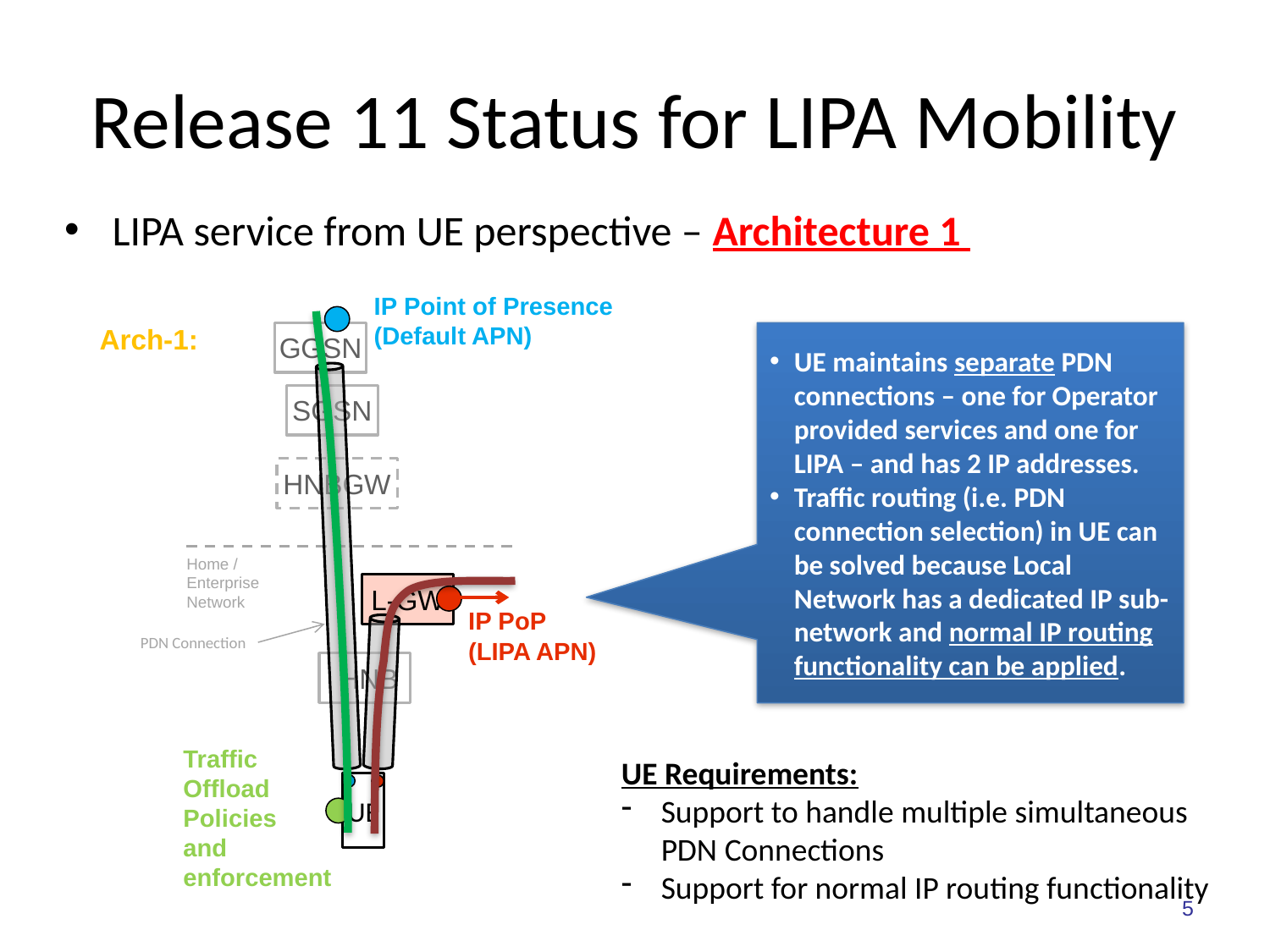

# Release 11 Status for LIPA Mobility
LIPA service from UE perspective – Architecture 1

IP Point of Presence (Default APN)

GGSN

SGSN
HNBGW
L-GW

IP PoP (LIPA APN)

 HNB
Traffic
Offload Policies
and enforcement
UE

Arch-1:
UE maintains separate PDN connections – one for Operator  provided services and one for LIPA – and has 2 IP addresses.
Traffic routing (i.e. PDN connection selection) in UE can be solved because Local Network has a dedicated IP sub-network and normal IP routing functionality can be applied.
Home / Enterprise Network

PDN Connection
UE Requirements:
Support to handle multiple simultaneous PDN Connections
Support for normal IP routing functionality
5